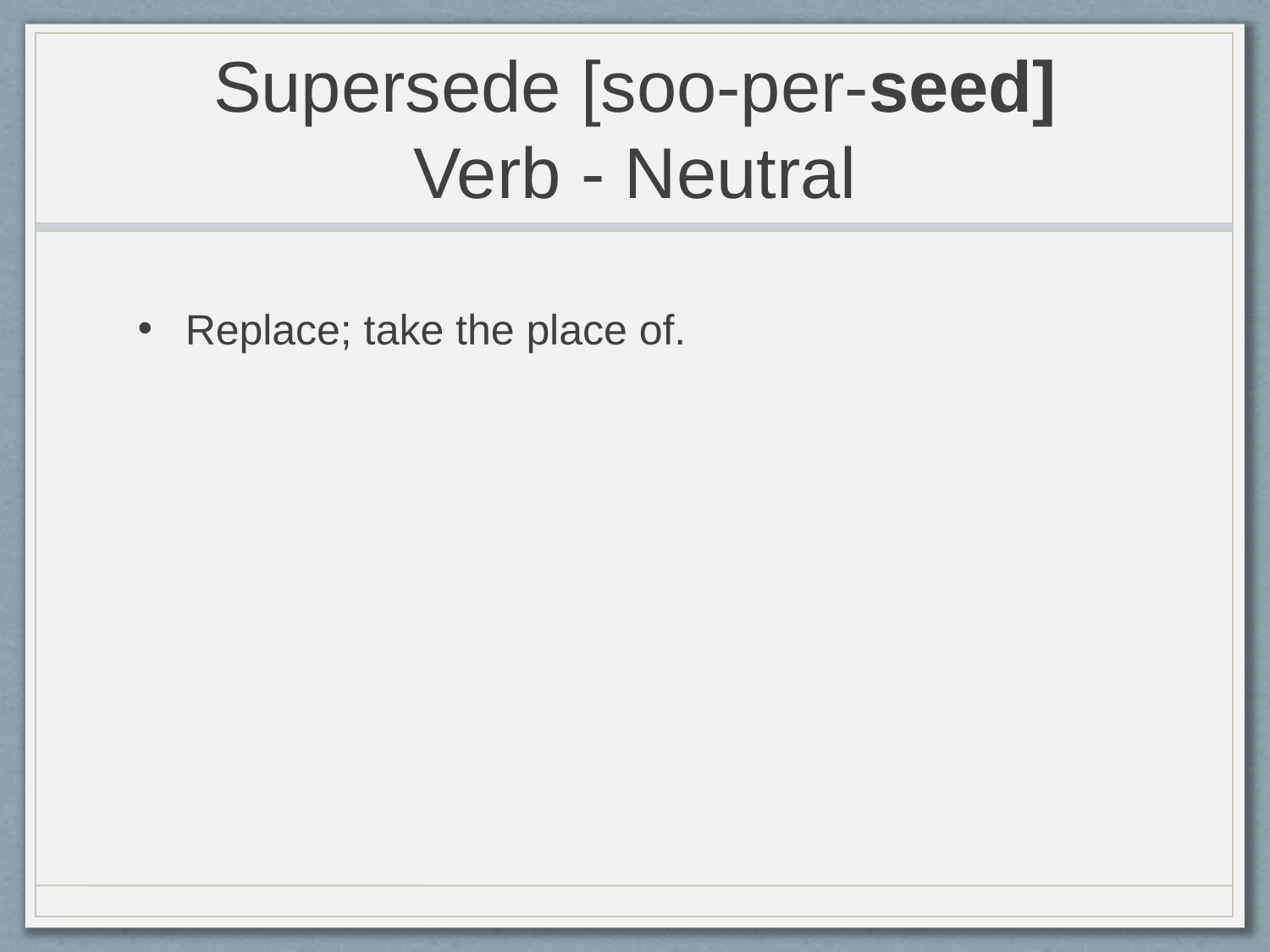

# Supersede [soo-per-seed] Verb - Neutral
Replace; take the place of.